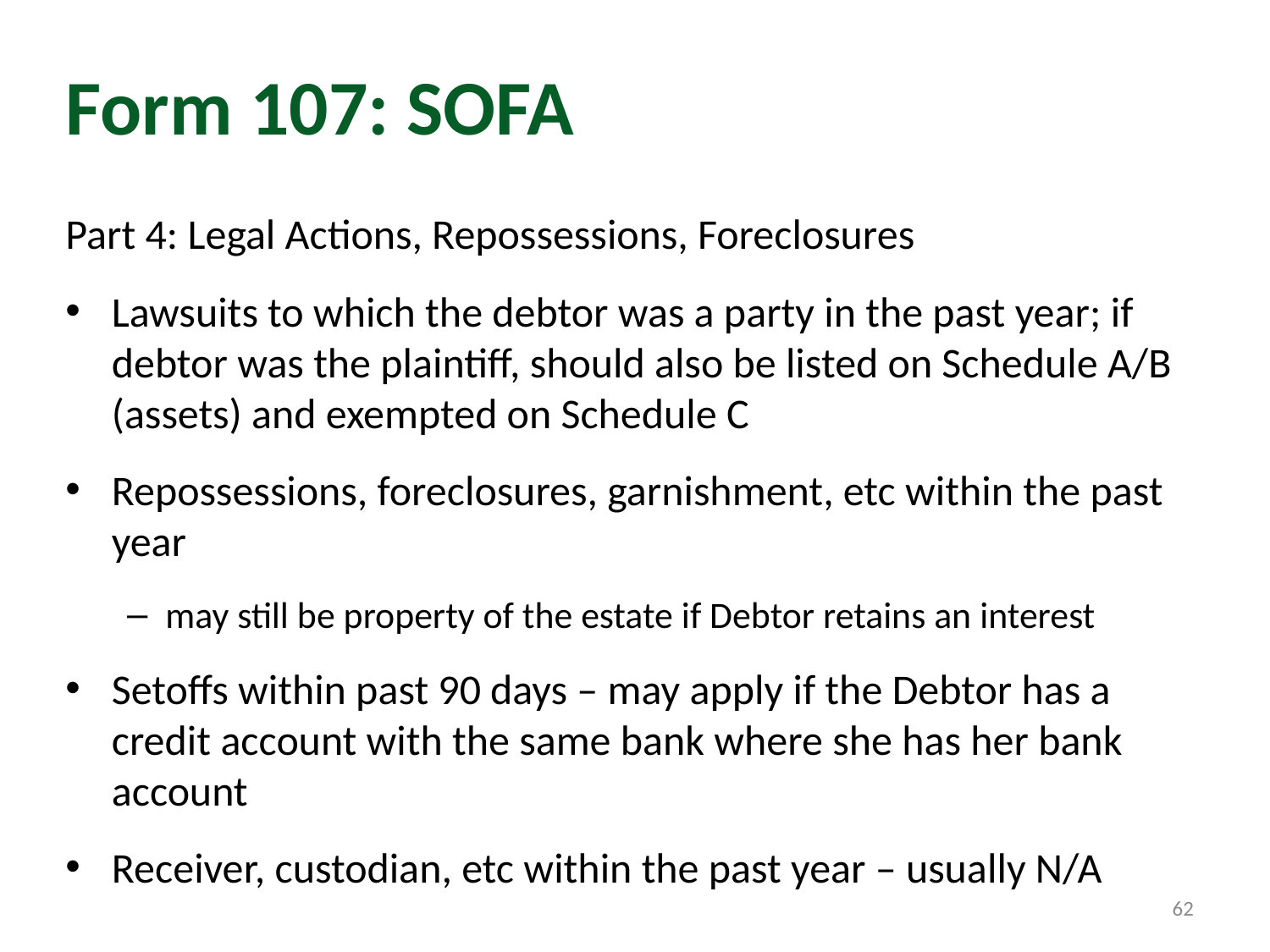

# Form 107: SOFA
Part 4: Legal Actions, Repossessions, Foreclosures
Lawsuits to which the debtor was a party in the past year; if debtor was the plaintiff, should also be listed on Schedule A/B (assets) and exempted on Schedule C
Repossessions, foreclosures, garnishment, etc within the past year
may still be property of the estate if Debtor retains an interest
Setoffs within past 90 days – may apply if the Debtor has a credit account with the same bank where she has her bank account
Receiver, custodian, etc within the past year – usually N/A

62